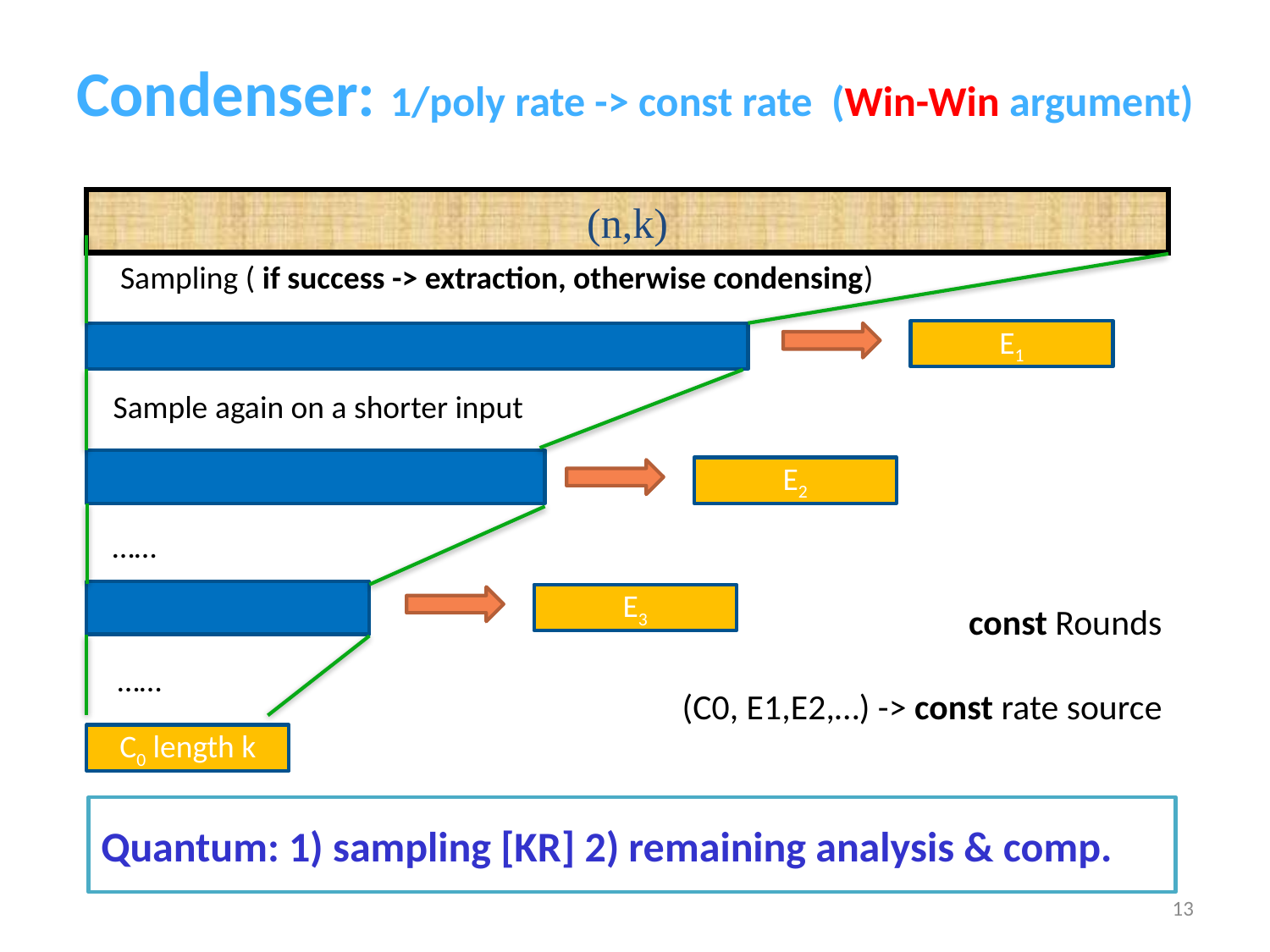

# Condenser: 1/poly rate -> const rate  (Win-Win argument)
(n,k)
Sampling ( if success -> extraction, otherwise condensing)
E1

Sample again on a shorter input

E2

……

E3

const Rounds

(C0, E1,E2,…) -> const rate source
……
C0 length k
Quantum: 1) sampling [KR] 2) remaining analysis & comp.
13